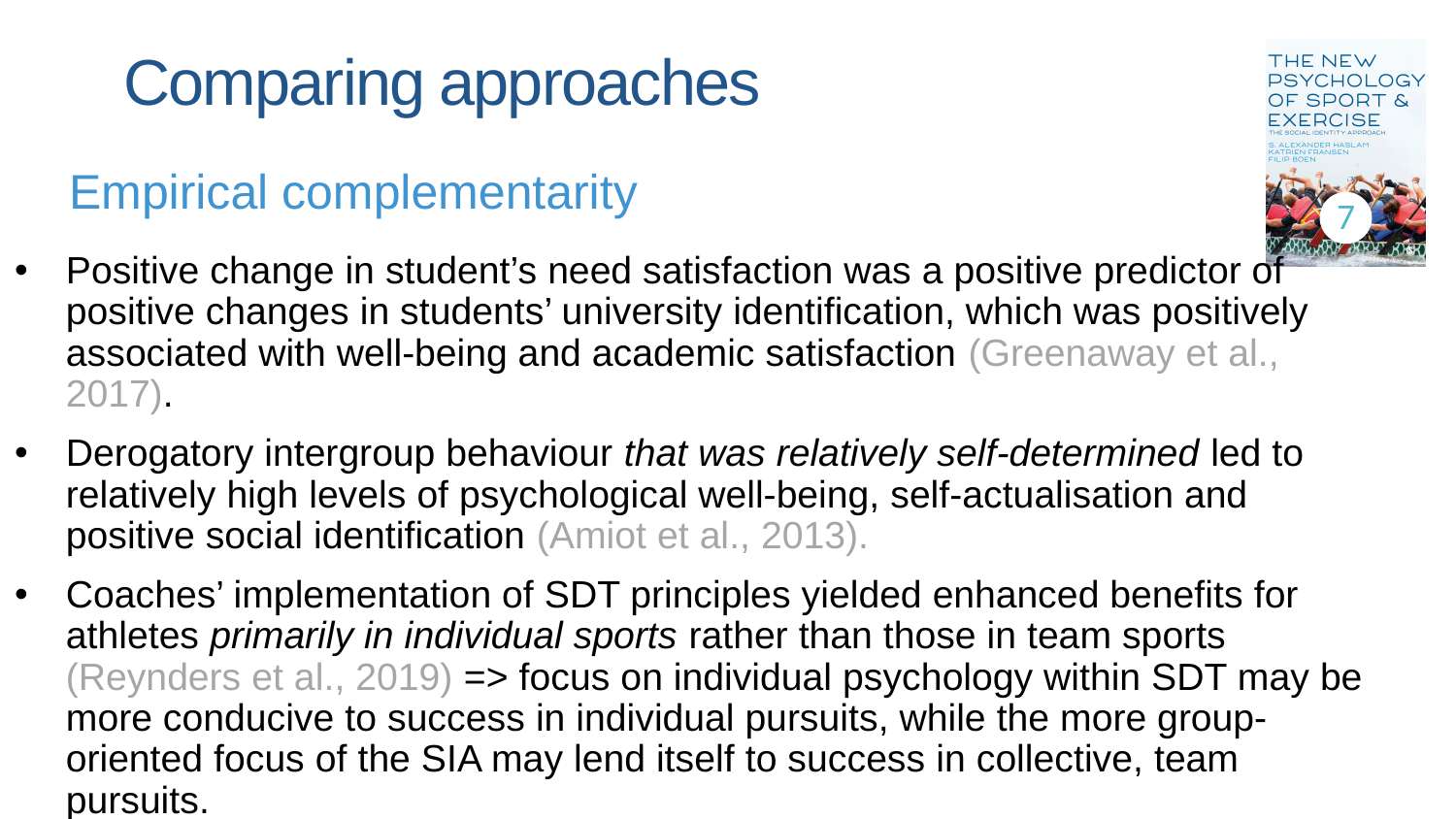

# Comparing approaches
7
Empirical complementarity
Positive change in student’s need satisfaction was a positive predictor of positive changes in students’ university identification, which was positively associated with well-being and academic satisfaction (Greenaway et al., 2017).
Derogatory intergroup behaviour that was relatively self-determined led to relatively high levels of psychological well-being, self-actualisation and positive social identification (Amiot et al., 2013).
Coaches’ implementation of SDT principles yielded enhanced benefits for athletes primarily in individual sports rather than those in team sports (Reynders et al., 2019) => focus on individual psychology within SDT may be more conducive to success in individual pursuits, while the more group-oriented focus of the SIA may lend itself to success in collective, team pursuits.